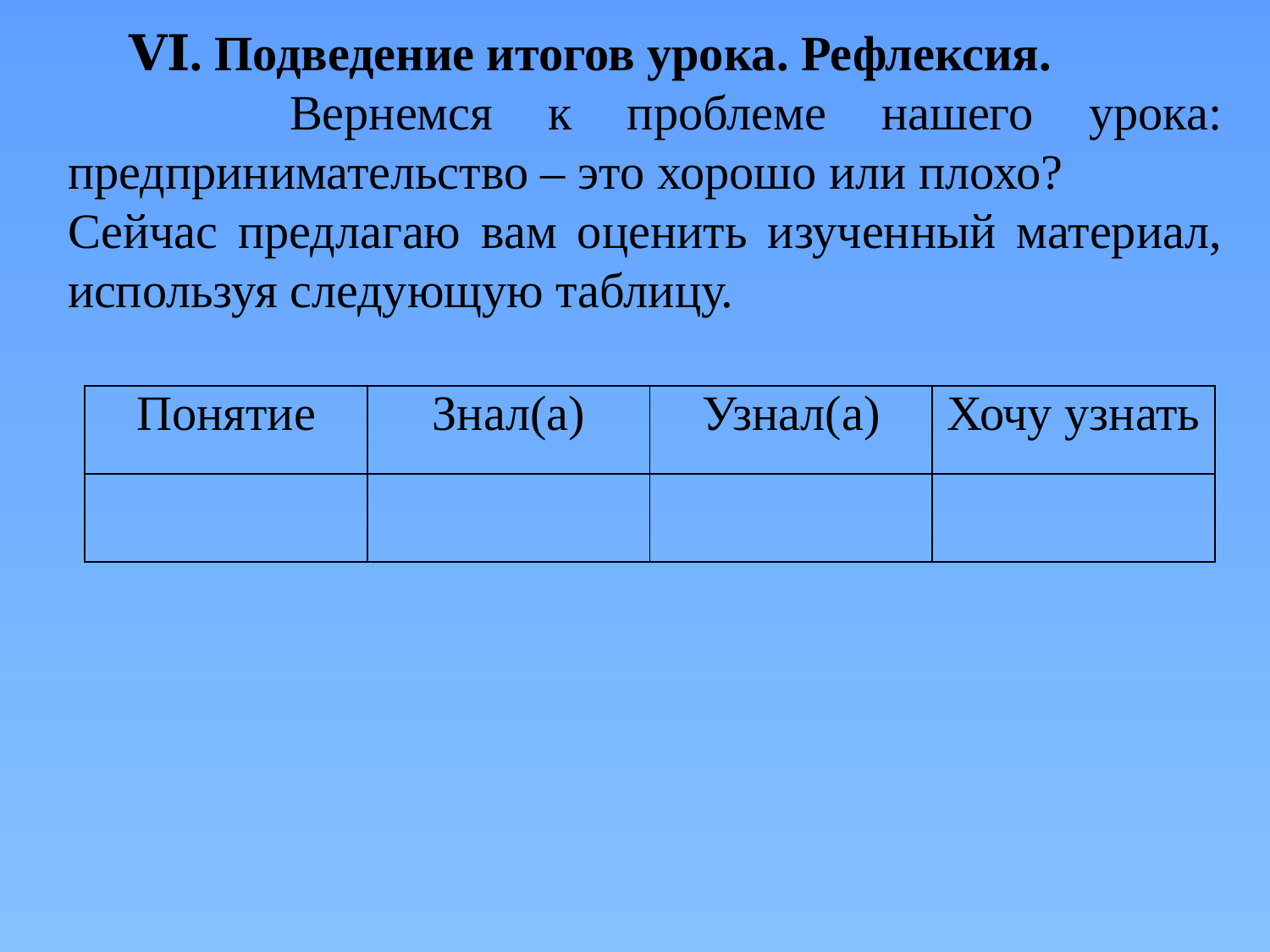

ⅤⅠ. Подведение итогов урока. Рефлексия.
    Вернемся к проблеме нашего урока: предпринимательство – это хорошо или плохо?
Сейчас предлагаю вам оценить изученный материал, используя следующую таблицу.
| Понятие | Знал(а) | Узнал(а) | Хочу узнать |
| --- | --- | --- | --- |
|  |  |  |  |